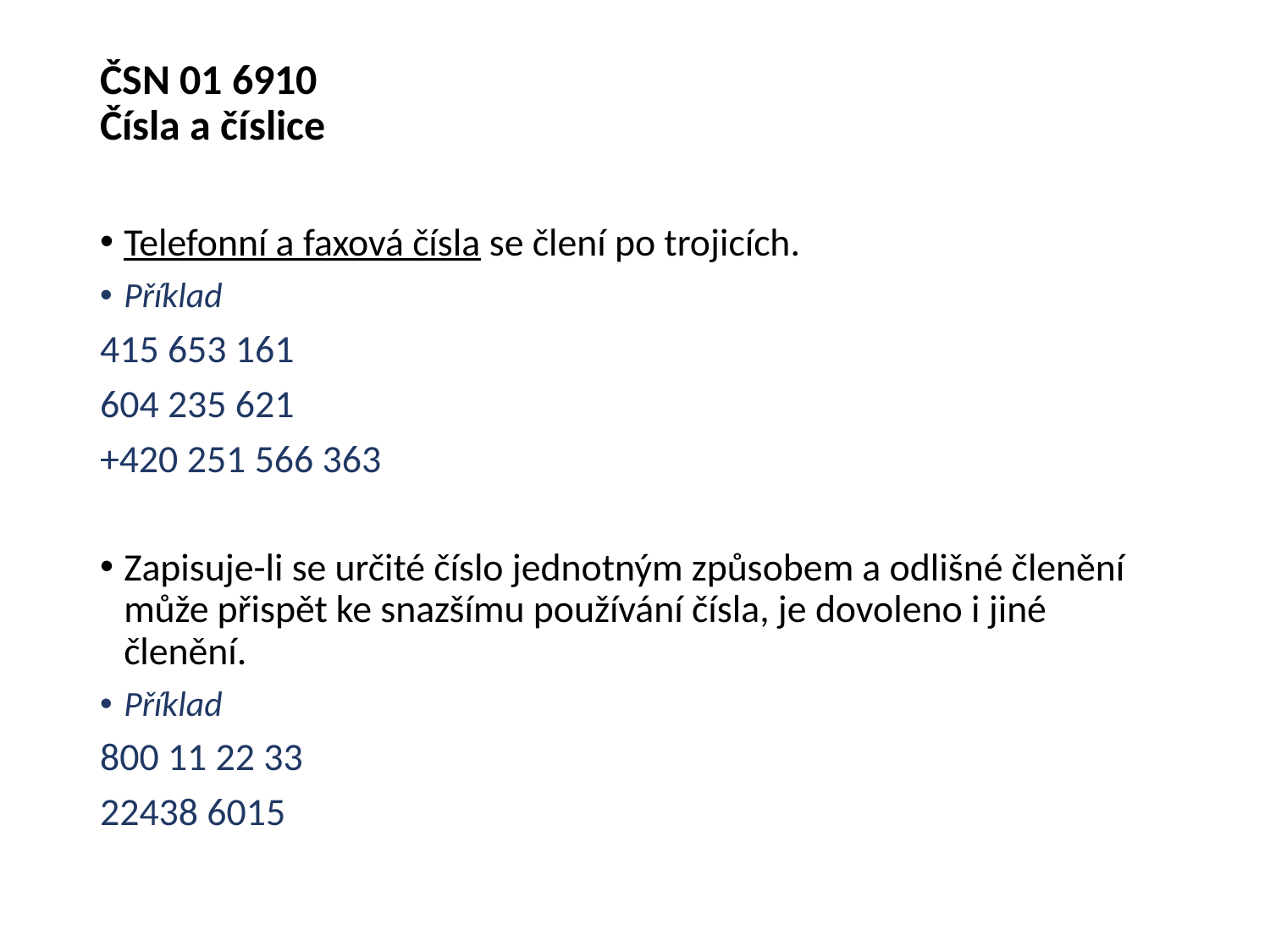

# ČSN 01 6910 Čísla a číslice
Telefonní a faxová čísla se člení po trojicích.
Příklad
415 653 161
604 235 621
+420 251 566 363

Zapisuje-li se určité číslo jednotným způsobem a odlišné členění může přispět ke snazšímu používání čísla, je dovoleno i jiné členění.
Příklad
800 11 22 33
22438 6015